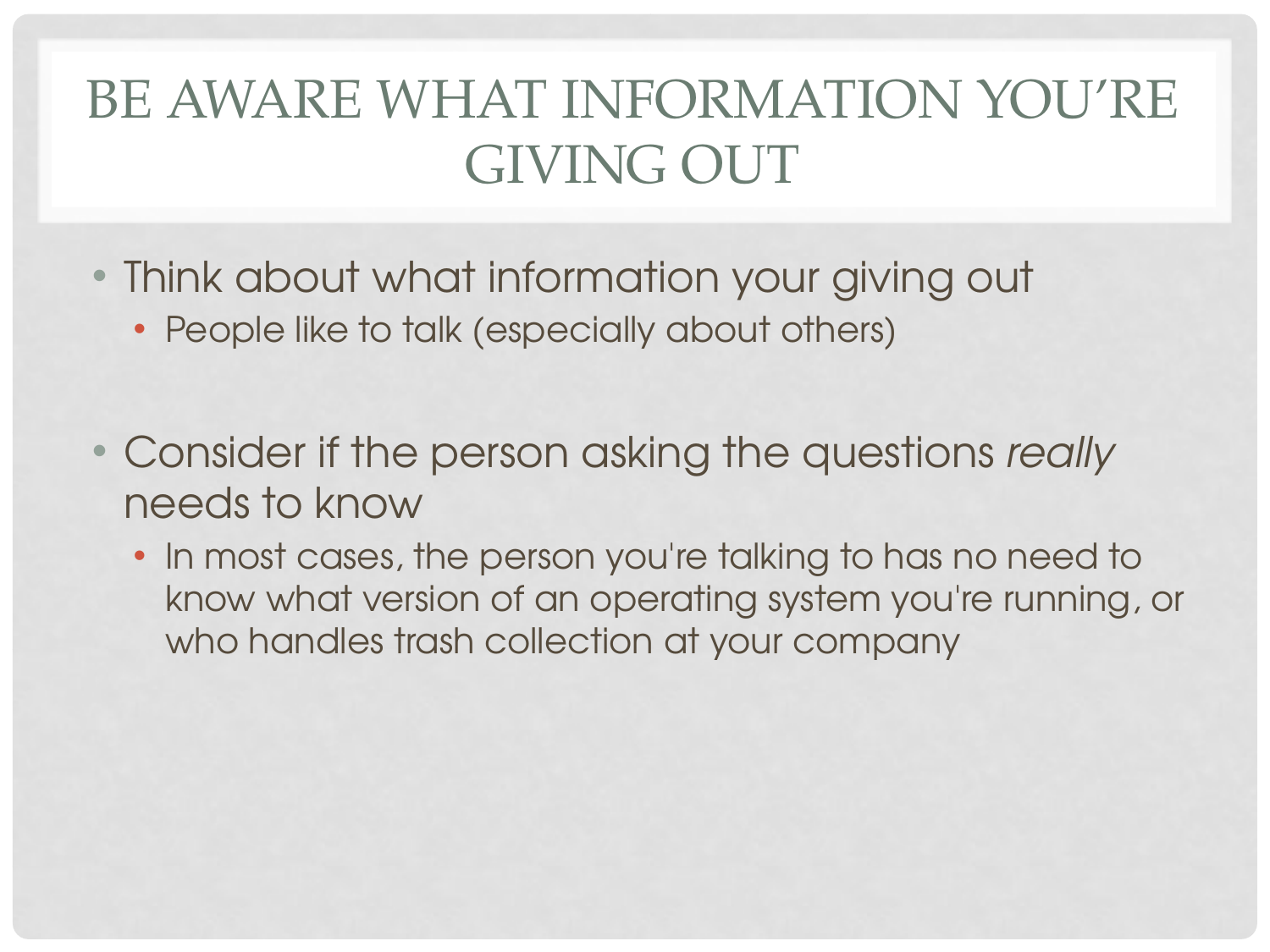

# Be aware what information you’re giving out
Think about what information your giving out
People like to talk (especially about others)

Consider if the person asking the questions really needs to know
In most cases, the person you're talking to has no need to know what version of an operating system you're running, or who handles trash collection at your company